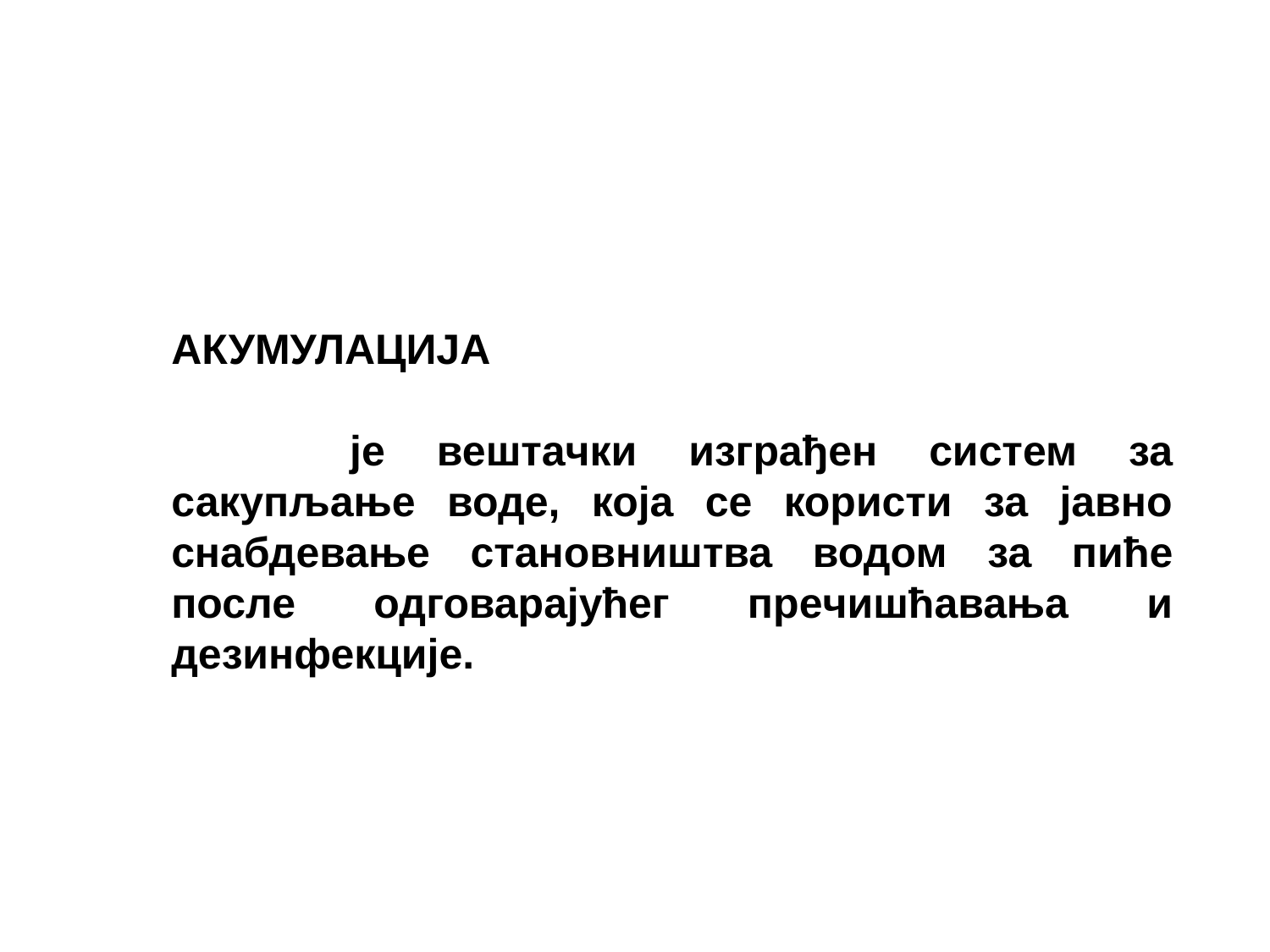

АКУМУЛАЦИЈА

	 је вештачки изграђен систем за сакупљање воде, која се користи за јавно снабдевање становништва водом за пиће после одговарајућег пречишћавања и дезинфекције.